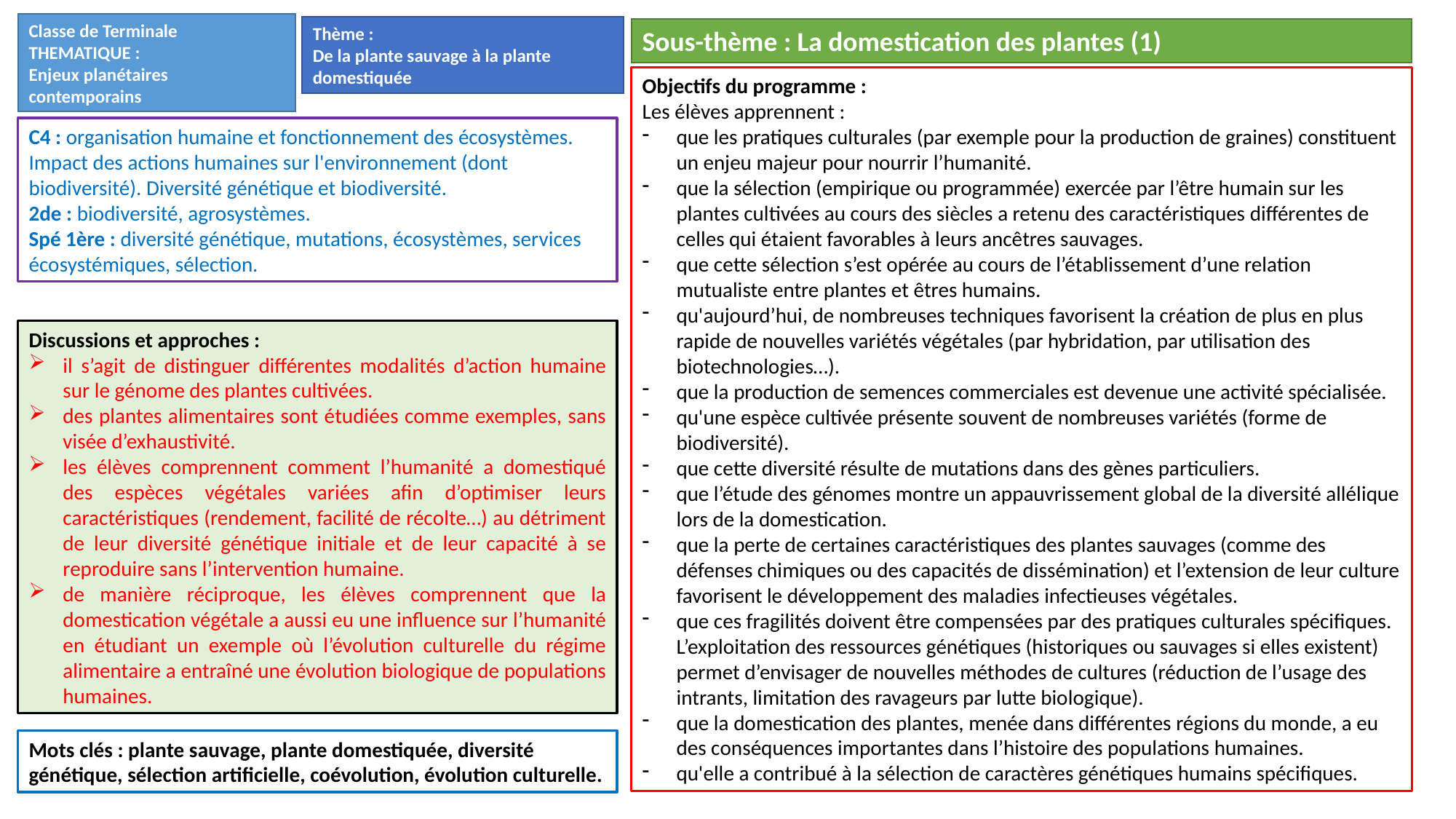

Classe de Terminale
THEMATIQUE :
Enjeux planétaires contemporains
Thème :
De la plante sauvage à la plante domestiquée
Sous-thème : La domestication des plantes (1)
Objectifs du programme :
Les élèves apprennent :
que les pratiques culturales (par exemple pour la production de graines) constituent un enjeu majeur pour nourrir l’humanité.
que la sélection (empirique ou programmée) exercée par l’être humain sur les plantes cultivées au cours des siècles a retenu des caractéristiques différentes de celles qui étaient favorables à leurs ancêtres sauvages.
que cette sélection s’est opérée au cours de l’établissement d’une relation mutualiste entre plantes et êtres humains.
qu'aujourd’hui, de nombreuses techniques favorisent la création de plus en plus rapide de nouvelles variétés végétales (par hybridation, par utilisation des biotechnologies…).
que la production de semences commerciales est devenue une activité spécialisée.
qu'une espèce cultivée présente souvent de nombreuses variétés (forme de biodiversité).
que cette diversité résulte de mutations dans des gènes particuliers.
que l’étude des génomes montre un appauvrissement global de la diversité allélique lors de la domestication.
que la perte de certaines caractéristiques des plantes sauvages (comme des défenses chimiques ou des capacités de dissémination) et l’extension de leur culture favorisent le développement des maladies infectieuses végétales.
que ces fragilités doivent être compensées par des pratiques culturales spécifiques. L’exploitation des ressources génétiques (historiques ou sauvages si elles existent) permet d’envisager de nouvelles méthodes de cultures (réduction de l’usage des intrants, limitation des ravageurs par lutte biologique).
que la domestication des plantes, menée dans différentes régions du monde, a eu des conséquences importantes dans l’histoire des populations humaines.
qu'elle a contribué à la sélection de caractères génétiques humains spécifiques.
C4 : organisation humaine et fonctionnement des écosystèmes. Impact des actions humaines sur l'environnement (dont biodiversité). Diversité génétique et biodiversité.
2de : biodiversité, agrosystèmes.
Spé 1ère : diversité génétique, mutations, écosystèmes, services écosystémiques, sélection.
Discussions et approches :
il s’agit de distinguer différentes modalités d’action humaine sur le génome des plantes cultivées.
des plantes alimentaires sont étudiées comme exemples, sans visée d’exhaustivité.
les élèves comprennent comment l’humanité a domestiqué des espèces végétales variées afin d’optimiser leurs caractéristiques (rendement, facilité de récolte…) au détriment de leur diversité génétique initiale et de leur capacité à se reproduire sans l’intervention humaine.
de manière réciproque, les élèves comprennent que la domestication végétale a aussi eu une influence sur l’humanité en étudiant un exemple où l’évolution culturelle du régime alimentaire a entraîné une évolution biologique de populations humaines.
Mots clés : plante sauvage, plante domestiquée, diversité génétique, sélection artificielle, coévolution, évolution culturelle.